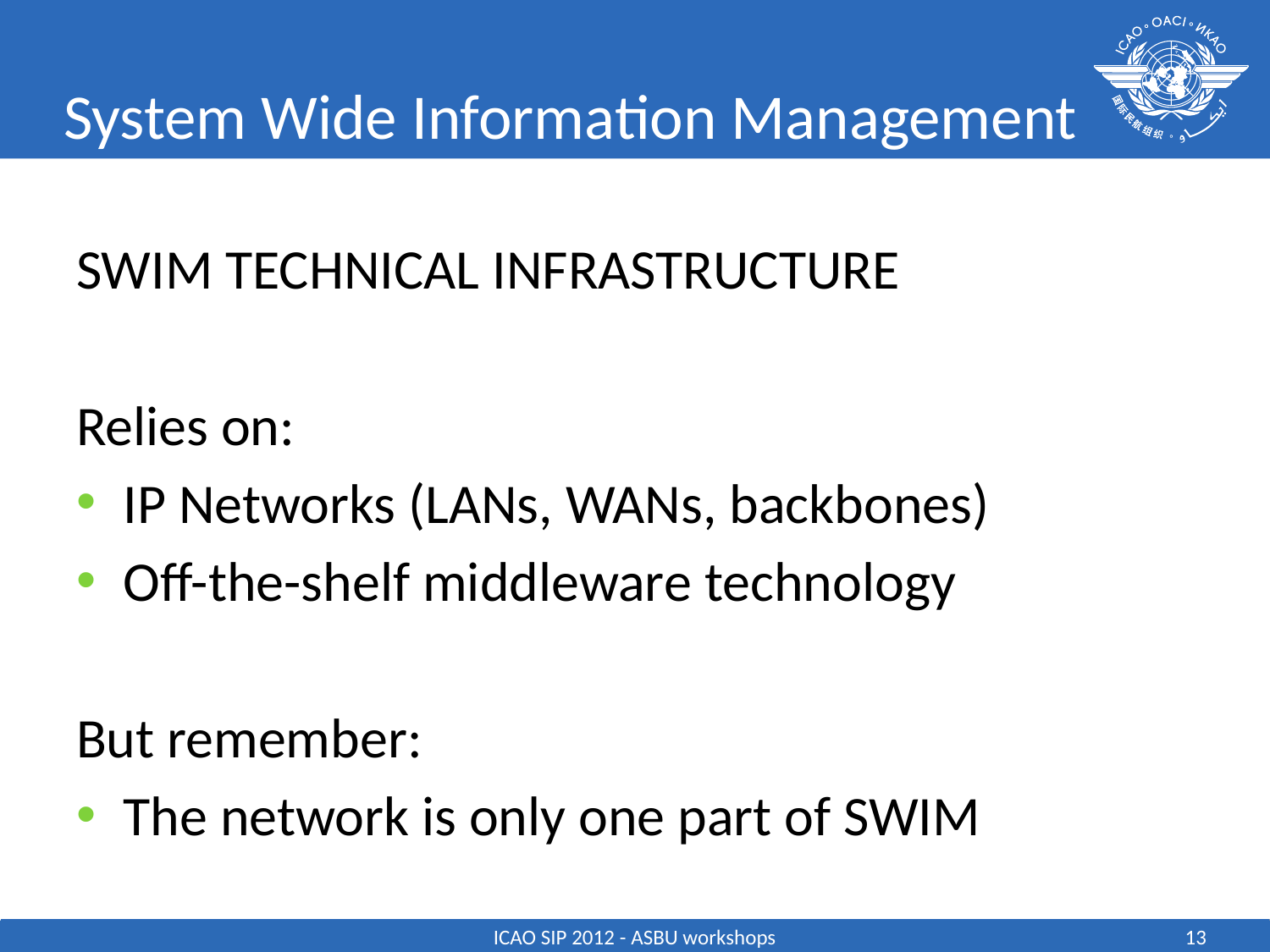

# System Wide Information Management
SWIM TECHNICAL INFRASTRUCTURE

Relies on:
IP Networks (LANs, WANs, backbones)
Off-the-shelf middleware technology

But remember:
The network is only one part of SWIM
ICAO SIP 2012 - ASBU workshops
13